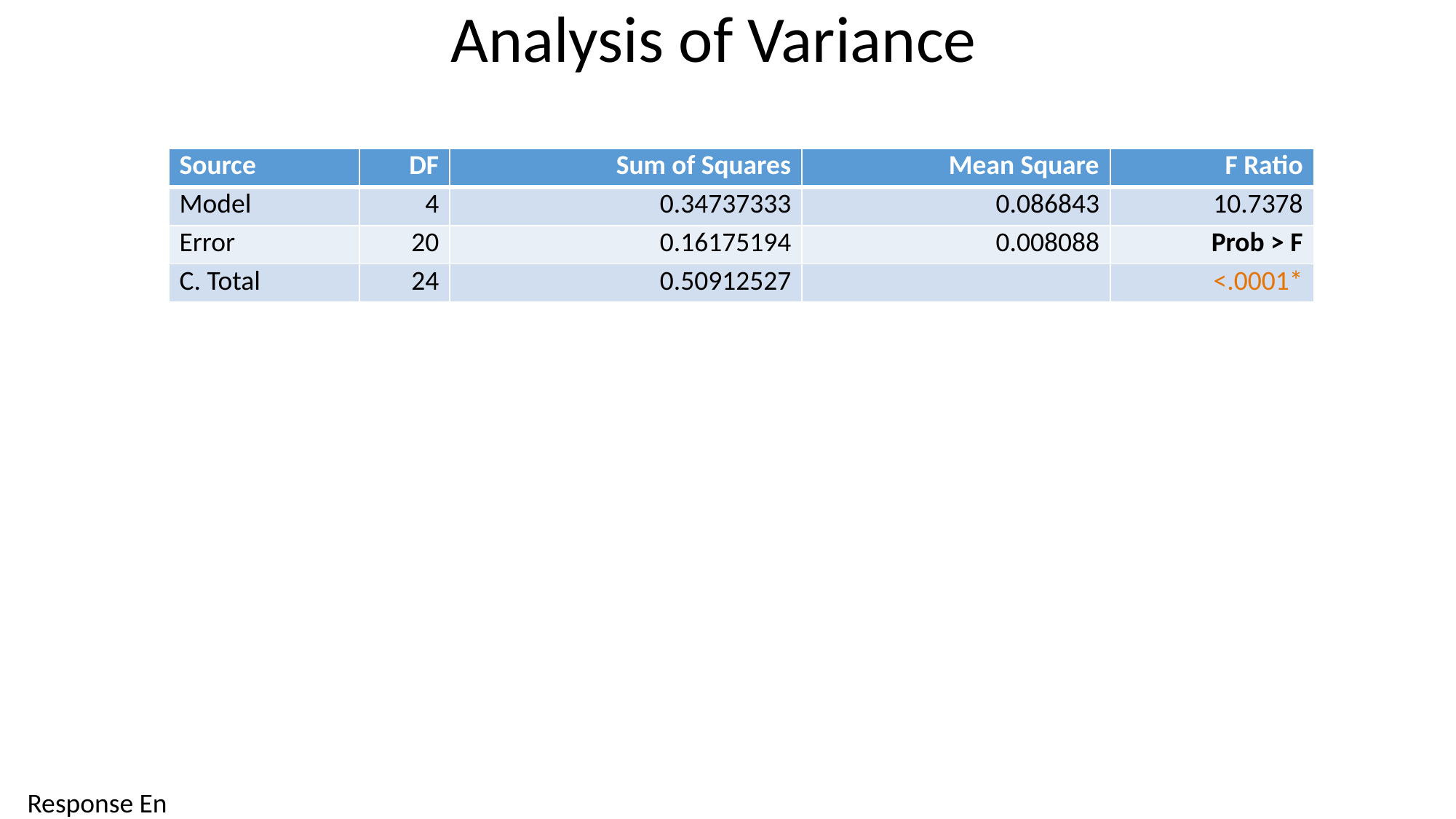

# Analysis of Variance
| Source | DF | Sum of Squares | Mean Square | F Ratio |
| --- | --- | --- | --- | --- |
| Model | 4 | 0.34737333 | 0.086843 | 10.7378 |
| Error | 20 | 0.16175194 | 0.008088 | Prob > F |
| C. Total | 24 | 0.50912527 |  | <.0001\* |
Response En